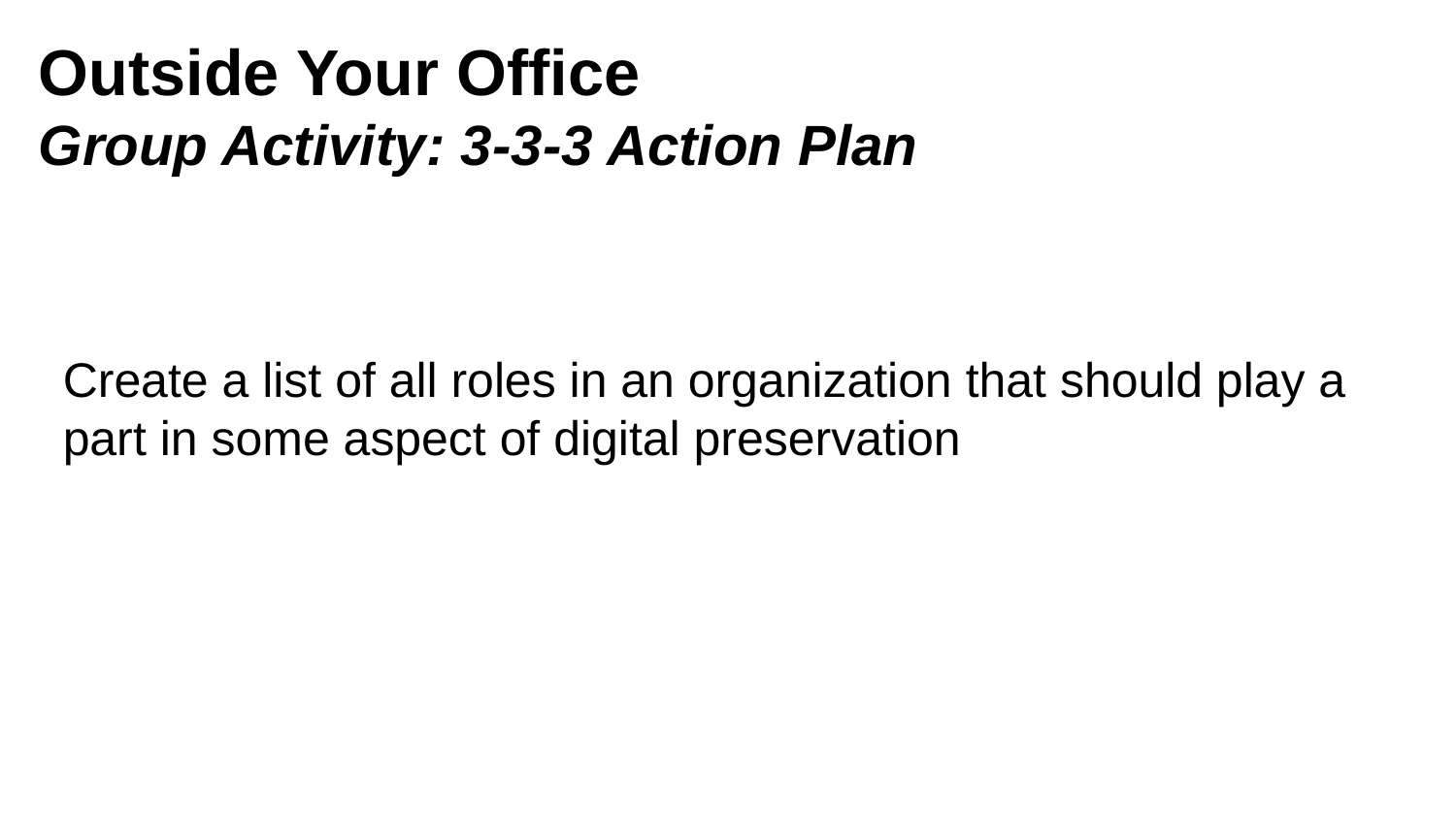

# Outside Your Office Group Activity: 3-3-3 Action Plan
Create a list of all roles in an organization that should play a part in some aspect of digital preservation